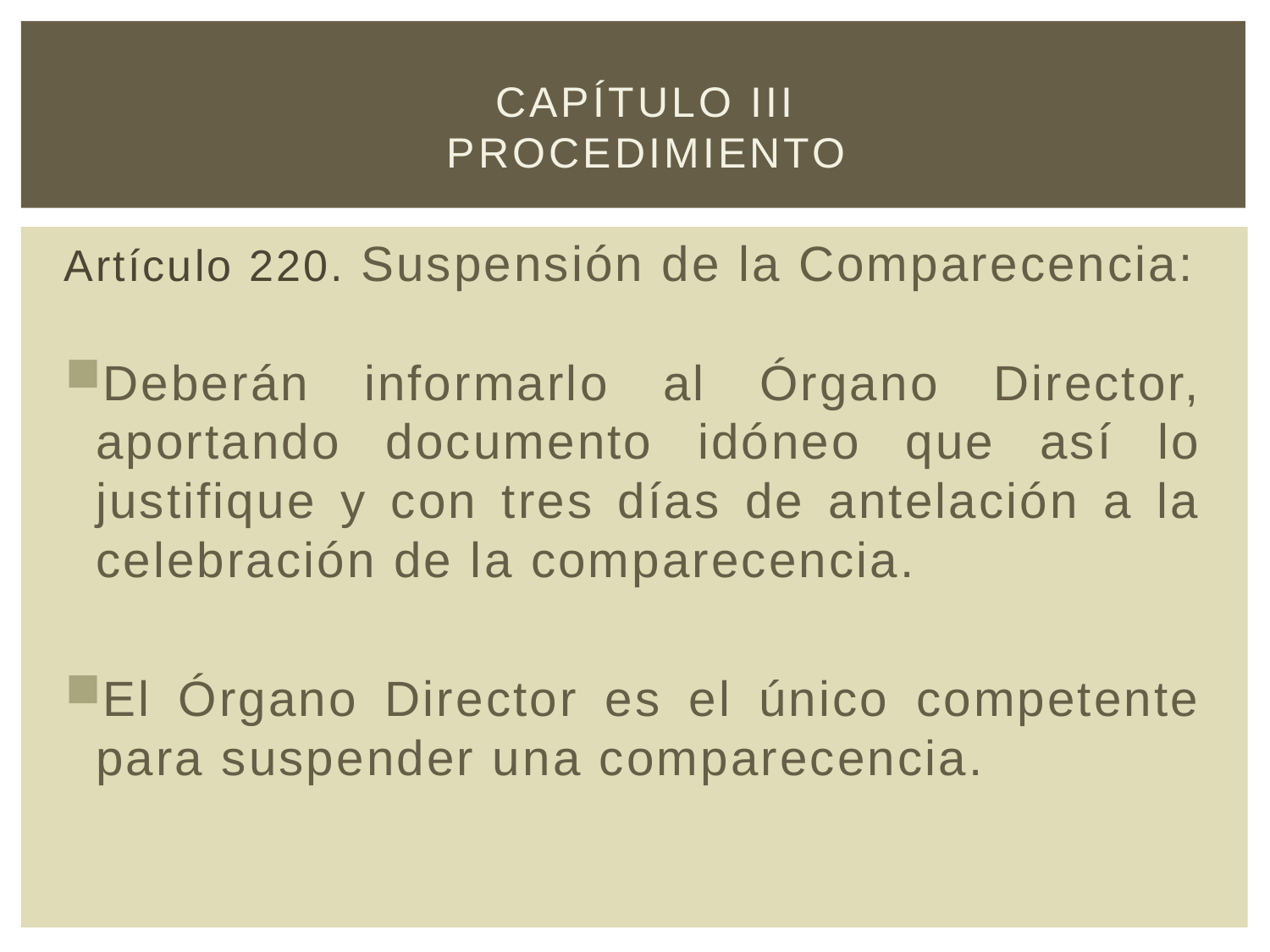

# Capítulo III PROCEDIMIENTO
Artículo 220. Suspensión de la Comparecencia:

Deberán informarlo al Órgano Director, aportando documento idóneo que así lo justifique y con tres días de antelación a la celebración de la comparecencia.

El Órgano Director es el único competente para suspender una comparecencia.